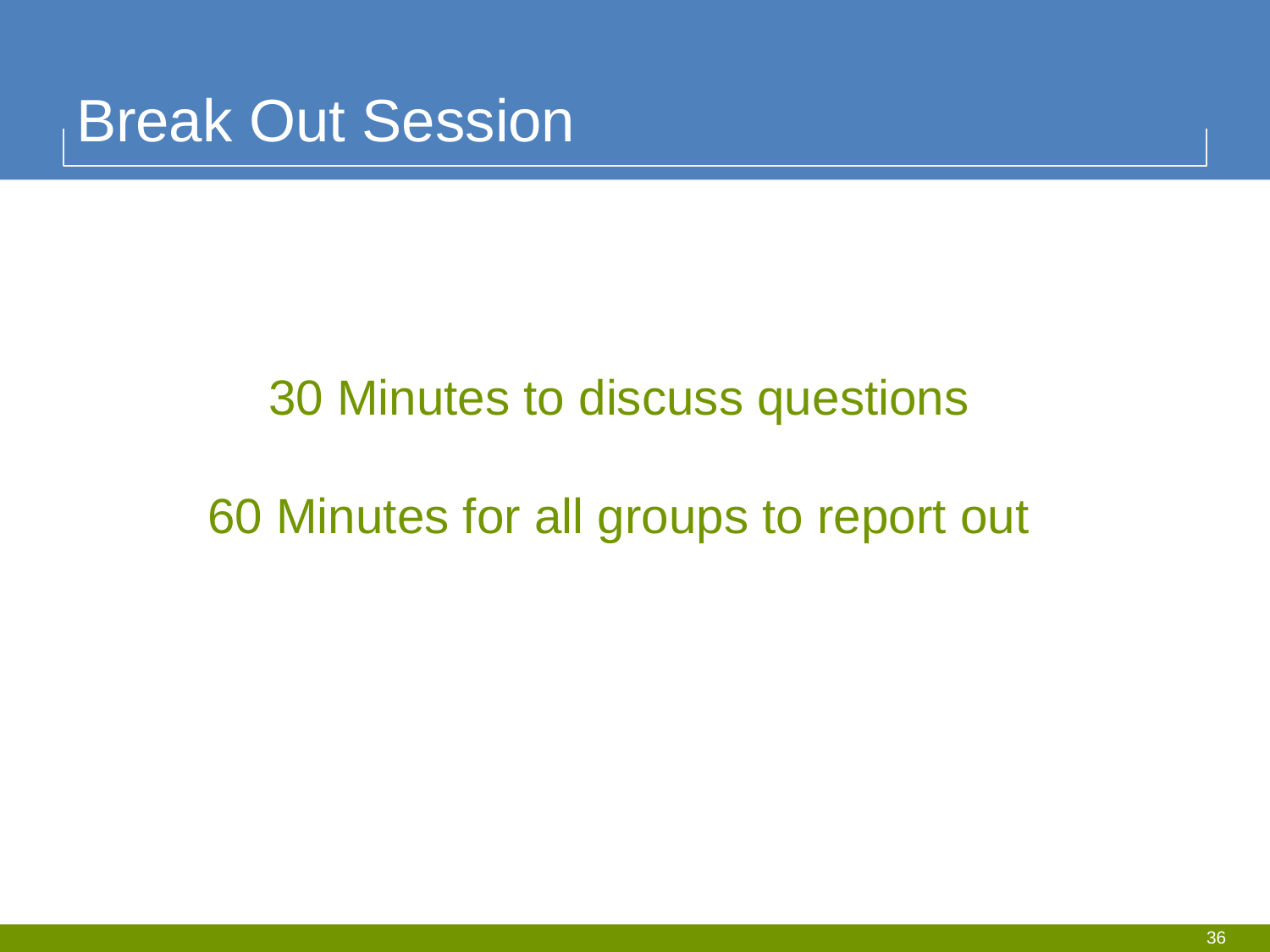

# Break Out Session
30 Minutes to discuss questions

60 Minutes for all groups to report out